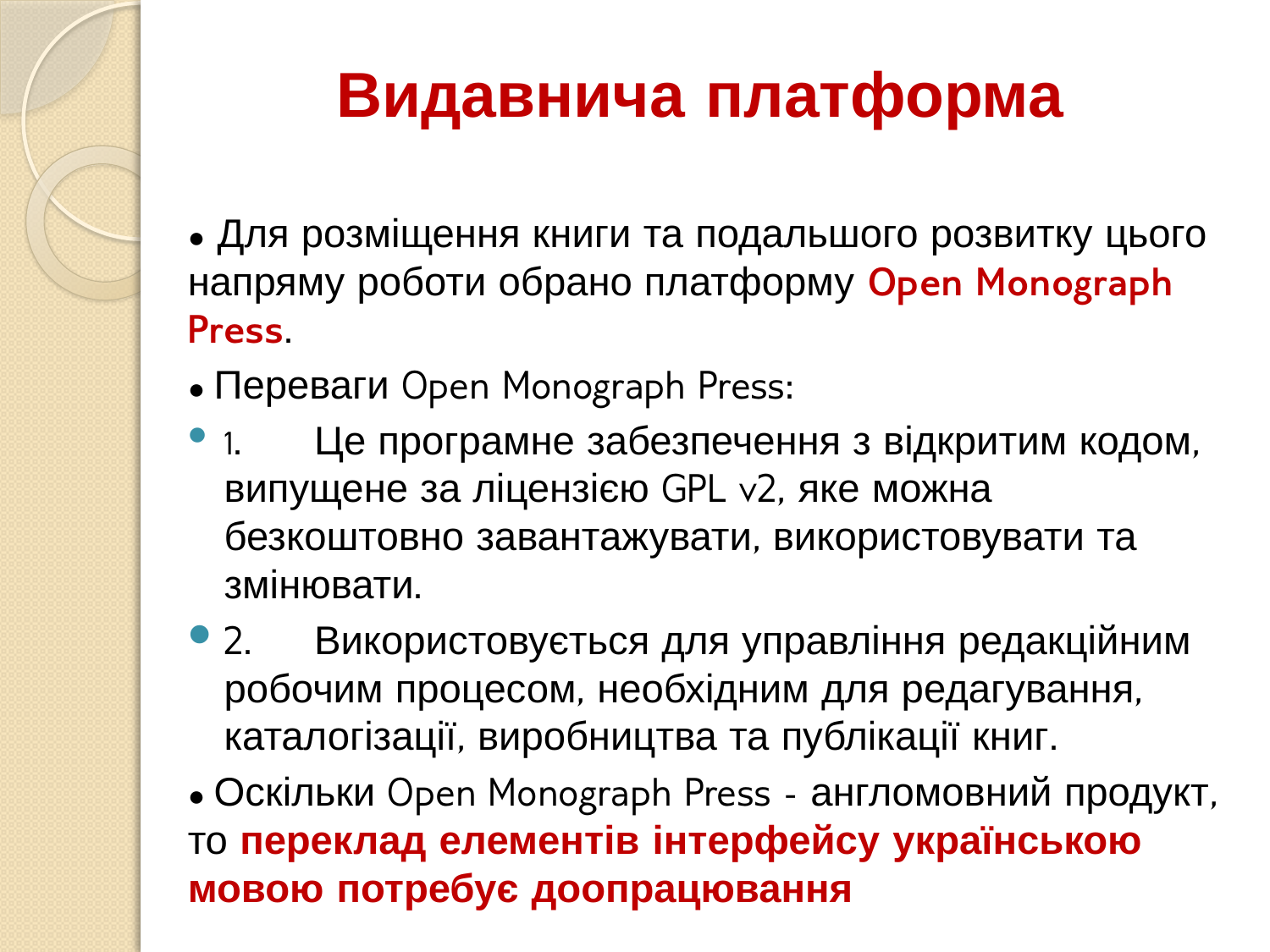

# Видавнича платформа
● Для розміщення книги та подальшого розвитку цього напряму роботи обрано платформу Open Monograph Press.
● Переваги Open Monograph Press:
1.	Це програмне забезпечення з відкритим кодом, випущене за ліцензією GPL v2, яке можна безкоштовно завантажувати, використовувати та змінювати.
2.	Використовується для управління редакційним робочим процесом, необхідним для редагування, каталогізації, виробництва та публікації книг.
● Оскільки Open Monograph Press - англомовний продукт, то переклад елементів інтерфейсу українською мовою потребує доопрацювання